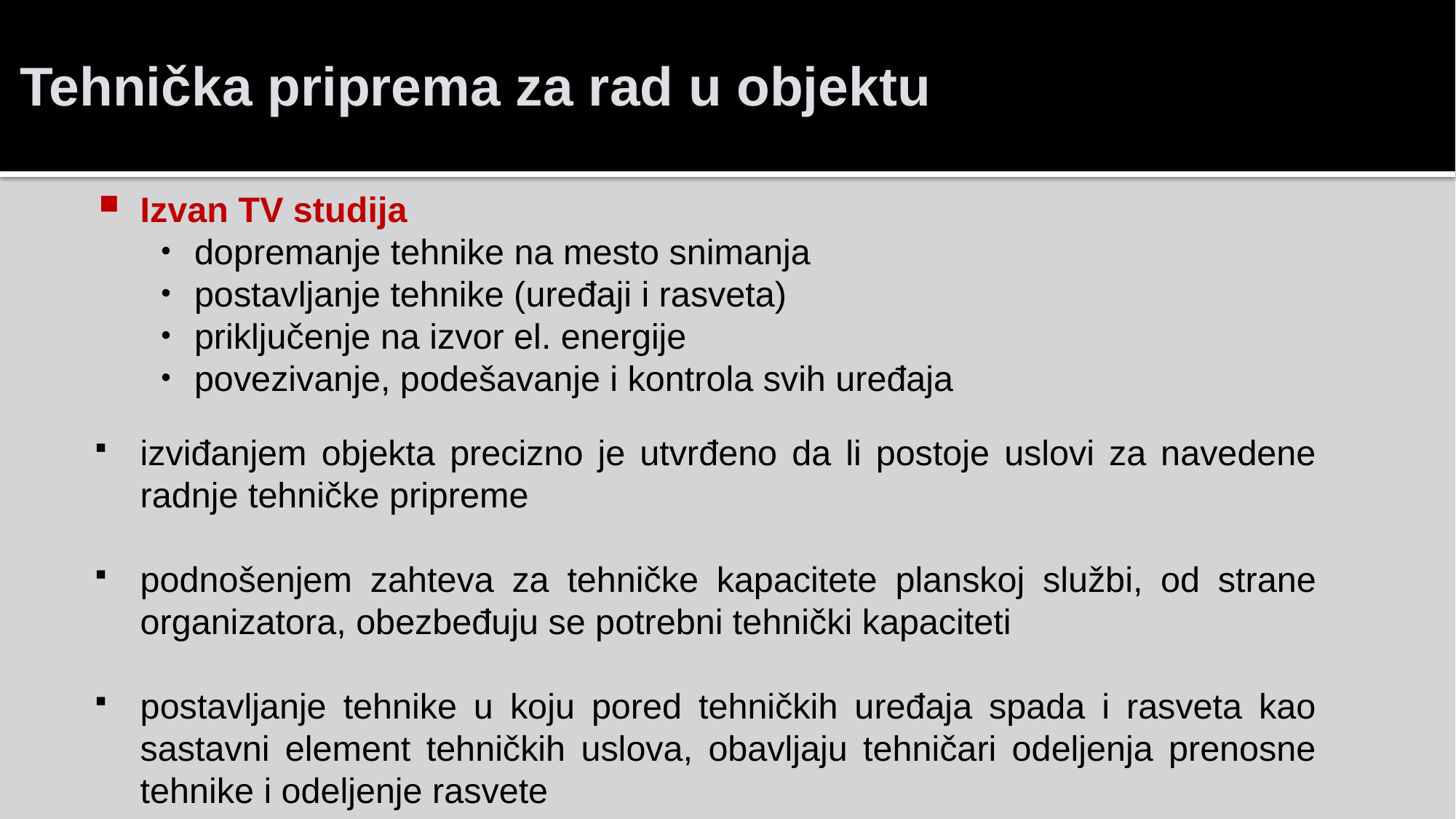

Tehnička priprema za rad u objektu
 Izvan TV studija
dopremanje tehnike na mesto snimanja
postavljanje tehnike (uređaji i rasveta)
priključenje na izvor el. energije
povezivanje, podešavanje i kontrola svih uređaja

izviđanjem objekta precizno je utvrđeno da li postoje uslovi za navedene radnje tehničke pripreme

podnošenjem zahteva za tehničke kapacitete planskoj službi, od strane organizatora, obezbeđuju se potrebni tehnički kapaciteti

postavljanje tehnike u koju pored tehničkih uređaja spada i rasveta kao sastavni element tehničkih uslova, obavljaju tehničari odeljenja prenosne tehnike i odeljenje rasvete